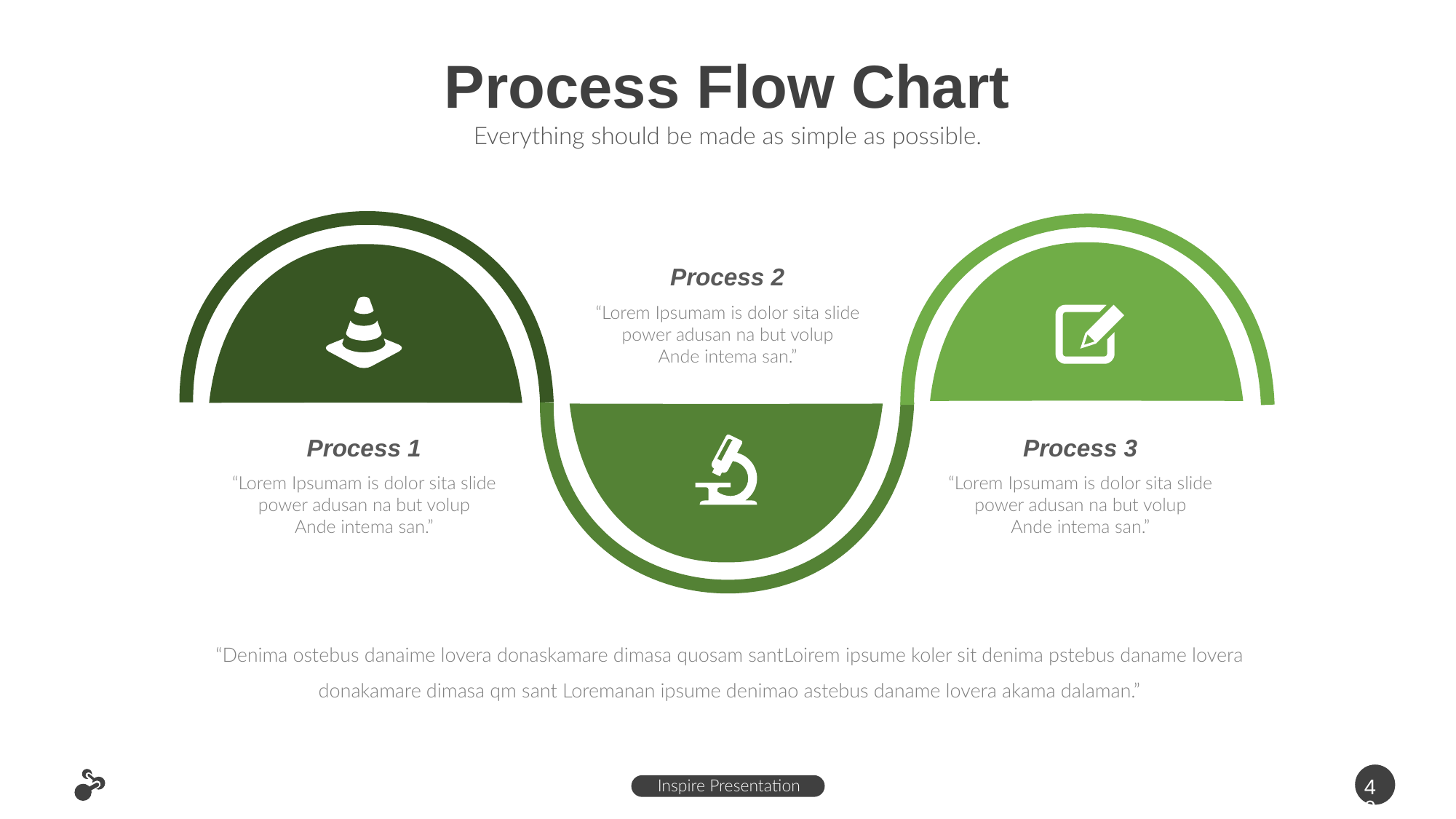

Process Flow Chart
Everything should be made as simple as possible.

Process 2
“Lorem Ipsumam is dolor sita slide power adusan na but volup
Ande intema san.”

Process 1
“Lorem Ipsumam is dolor sita slide power adusan na but volup
Ande intema san.”
Process 3
“Lorem Ipsumam is dolor sita slide power adusan na but volup
Ande intema san.”
“Denima ostebus danaime lovera donaskamare dimasa quosam santLoirem ipsume koler sit denima pstebus daname lovera donakamare dimasa qm sant Loremanan ipsume denimao astebus daname lovera akama dalaman.”

40

Inspire Presentation